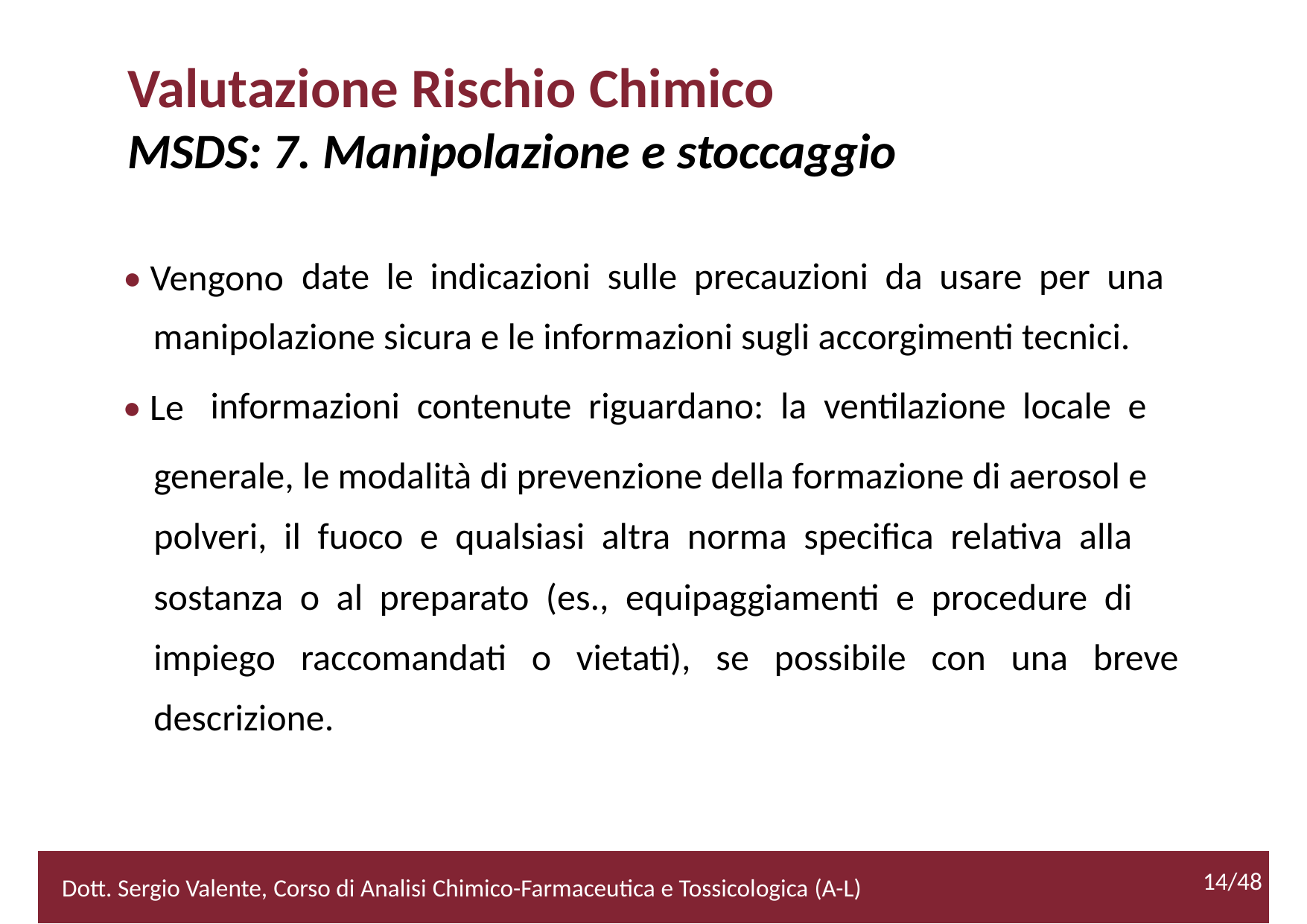

Valutazione Rischio Chimico
MSDS: 7. Manipolazione e stoccaggio
• Vengono
date  le  indicazioni  sulle  precauzioni  da  usare  per  una
manipolazione sicura e le informazioni sugli accorgimenti tecnici.
• Le
informazioni  contenute  riguardano:  la  ventilazione  locale  e
generale, le modalità di prevenzione della formazione di aerosol e

polveri,  il  fuoco  e  qualsiasi  altra  norma  specifica  relativa  alla

sostanza  o  al  preparato  (es.,  equipaggiamenti  e  procedure  di

impiego   raccomandati   o   vietati),   se   possibile   con   una   breve

descrizione.

14/48
2/52
Dott. Sergio Valente, Corso di Analisi Chimico-Farmaceutica e Tossicologica (A-L)